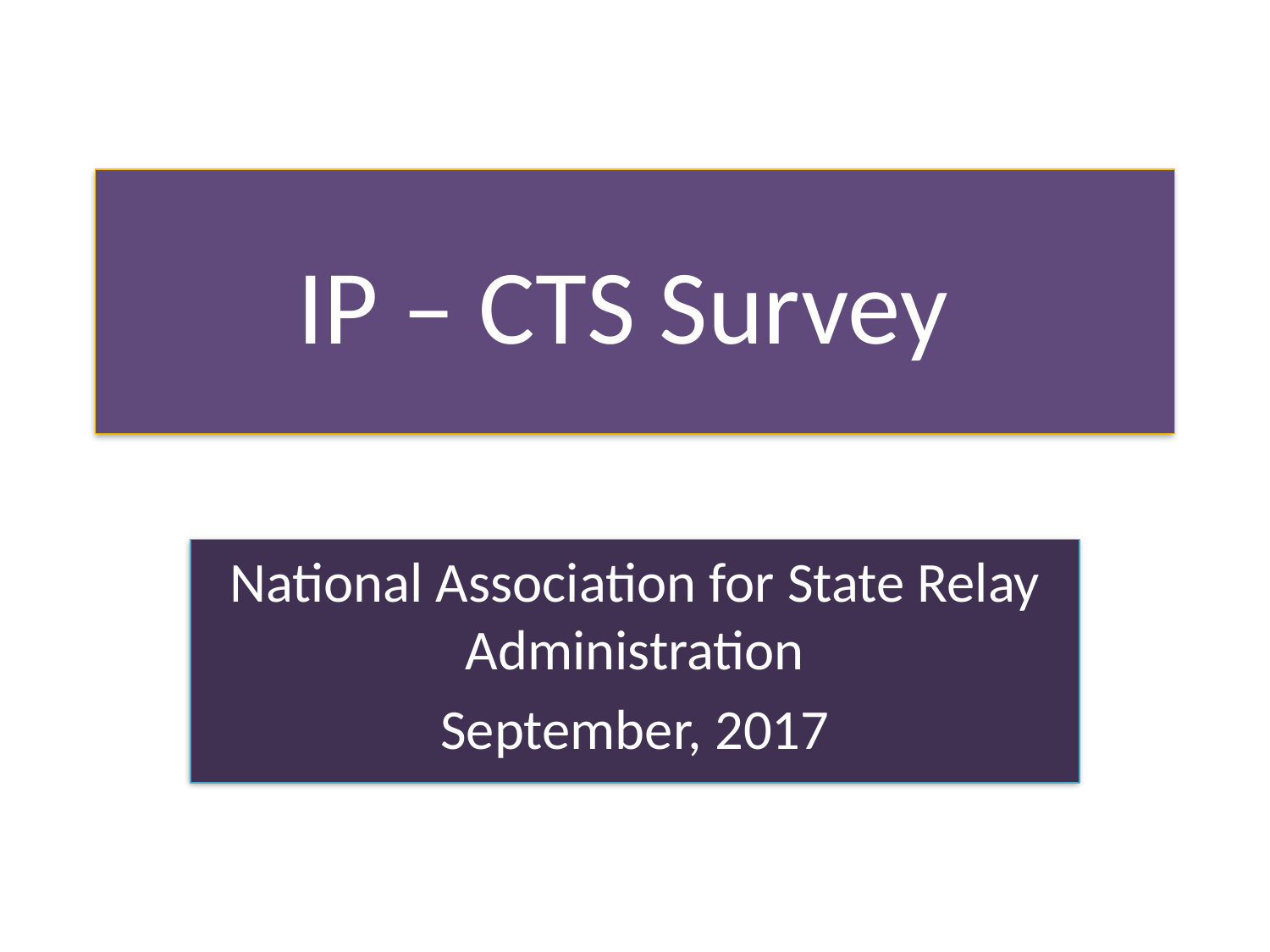

# IP – CTS Survey
National Association for State Relay Administration
September, 2017